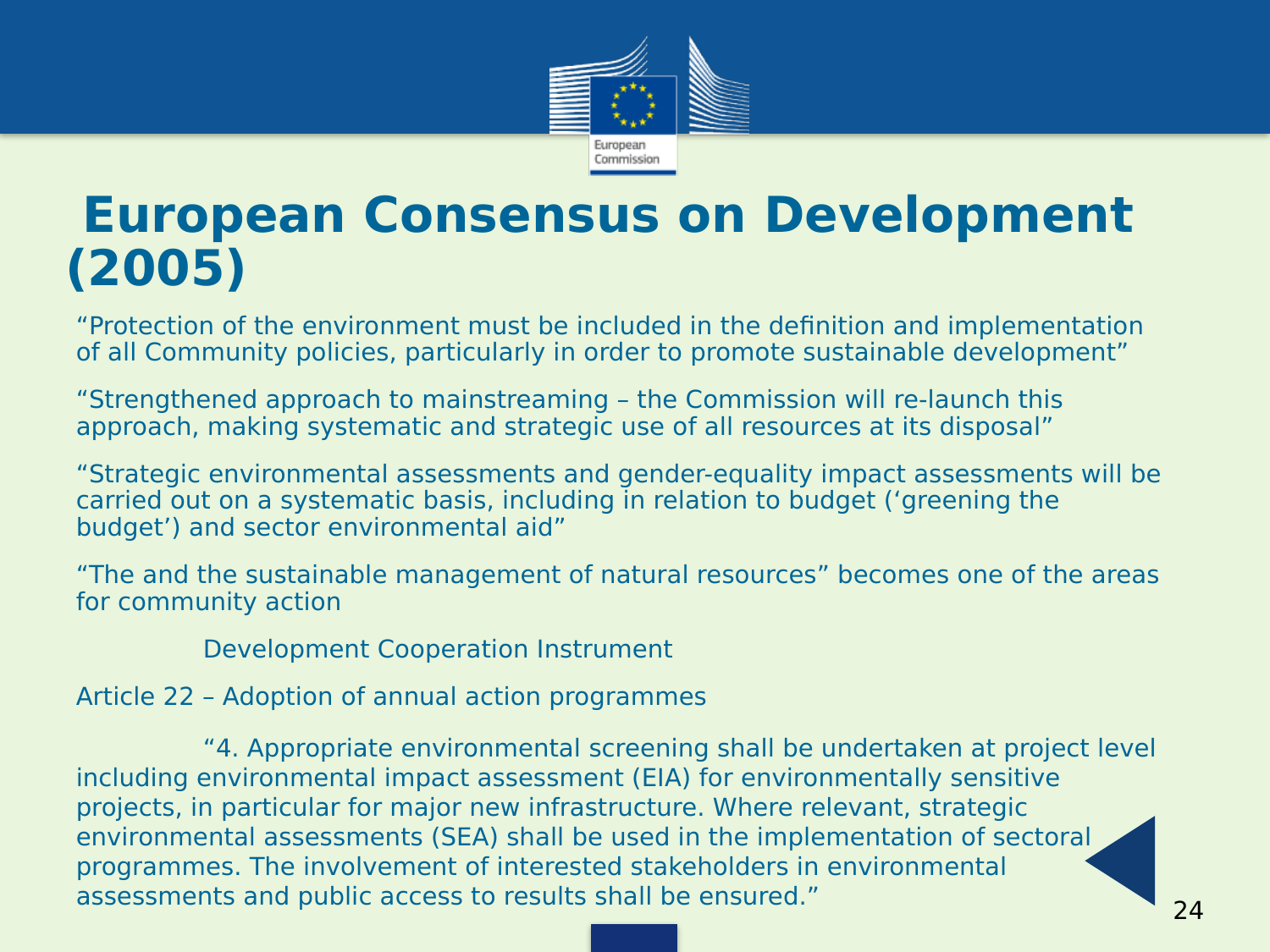

European Consensus on Development (2005)
“Protection of the environment must be included in the definition and implementation of all Community policies, particularly in order to promote sustainable development”
“Strengthened approach to mainstreaming – the Commission will re-launch this approach, making systematic and strategic use of all resources at its disposal”
“Strategic environmental assessments and gender-equality impact assessments will be carried out on a systematic basis, including in relation to budget (‘greening the budget’) and sector environmental aid”
“The and the sustainable management of natural resources” becomes one of the areas for community action
	Development Cooperation Instrument
Article 22 – Adoption of annual action programmes
	“4. Appropriate environmental screening shall be undertaken at project level including environmental impact assessment (EIA) for environmentally sensitive projects, in particular for major new infrastructure. Where relevant, strategic environmental assessments (SEA) shall be used in the implementation of sectoral programmes. The involvement of interested stakeholders in environmental assessments and public access to results shall be ensured.”

24